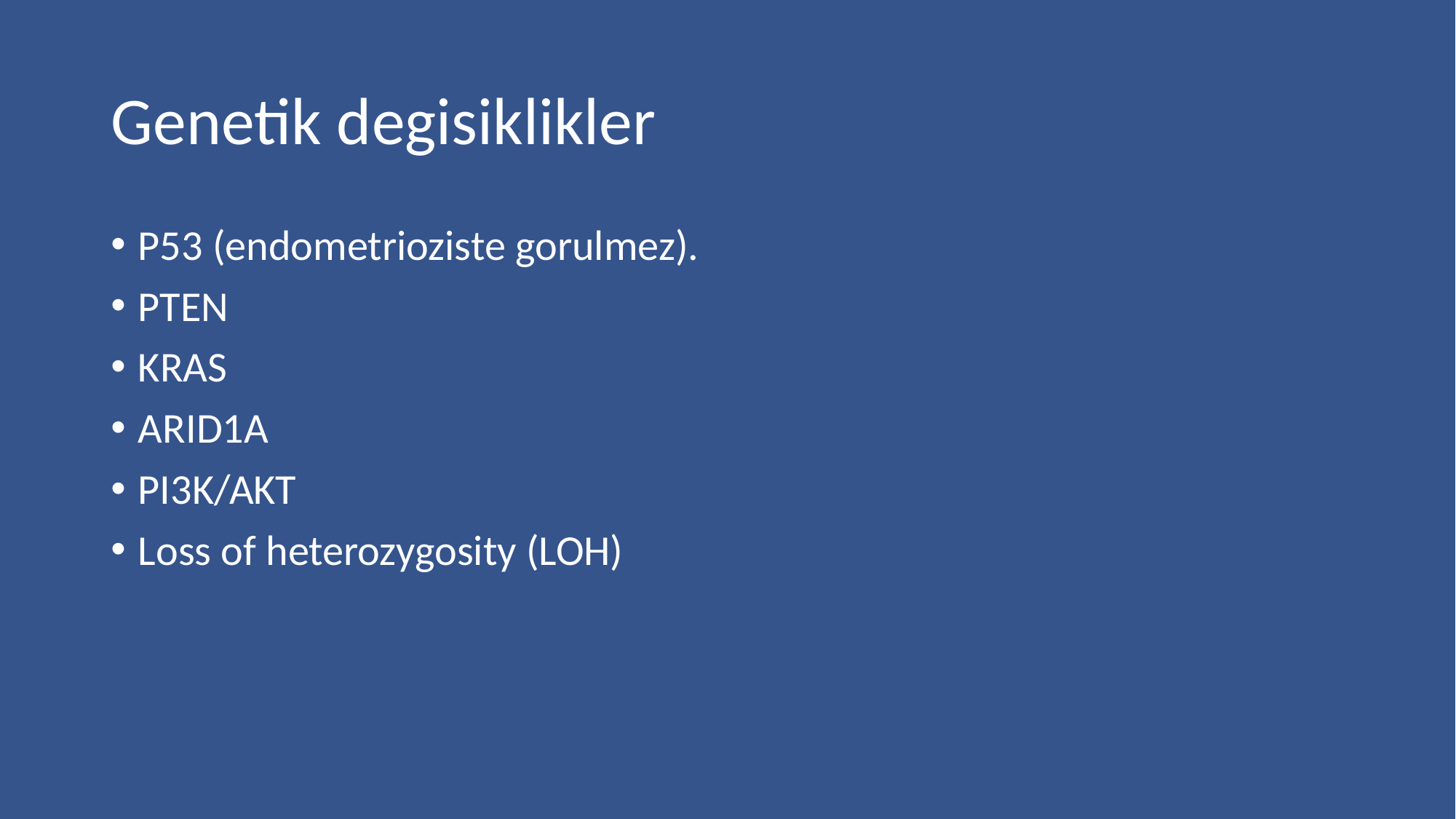

# Genetik degisiklikler
P53 (endometrioziste gorulmez).
PTEN
KRAS
ARID1A
PI3K/AKT
Loss of heterozygosity (LOH)